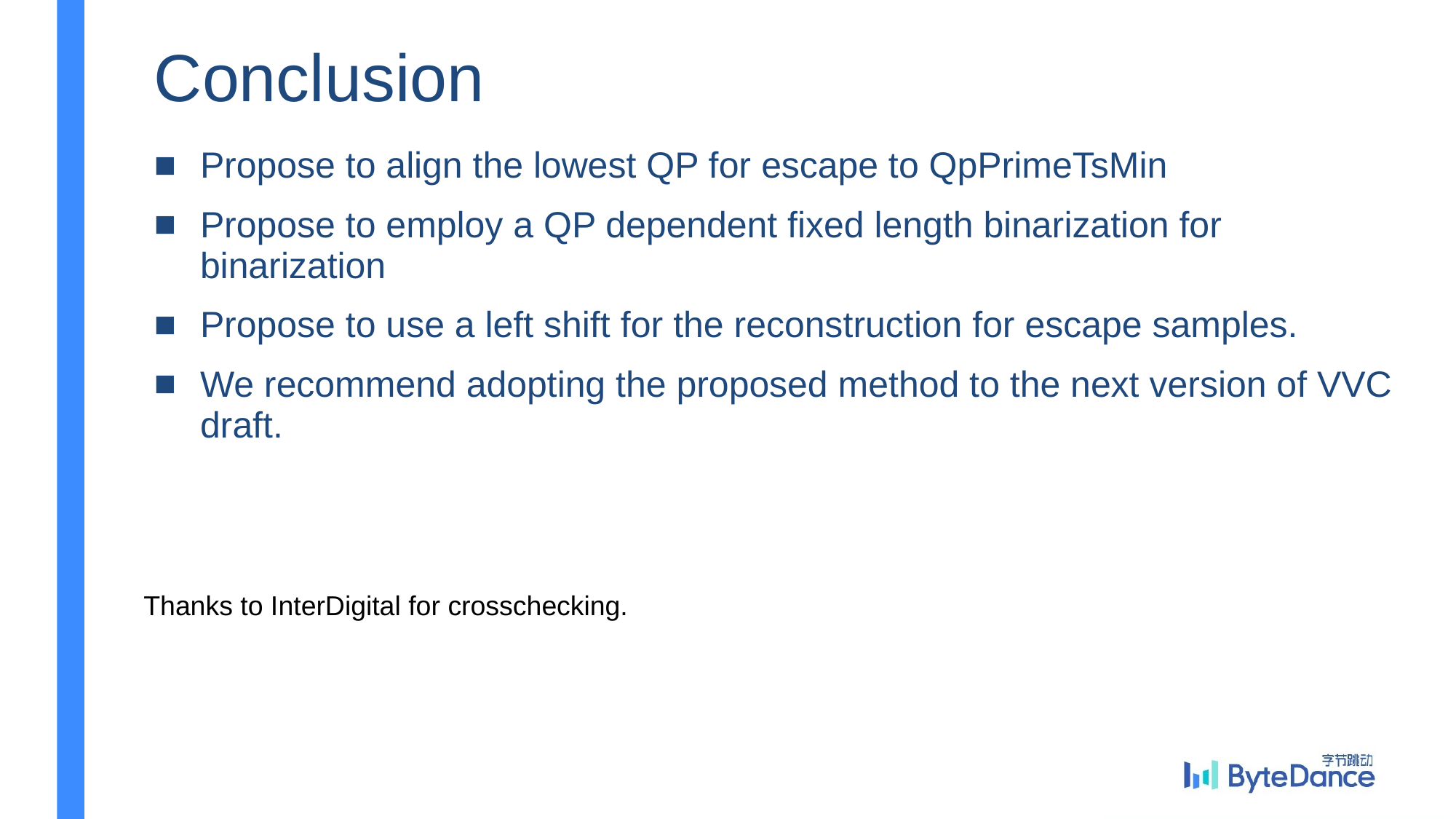

# Conclusion
Propose to align the lowest QP for escape to QpPrimeTsMin
Propose to employ a QP dependent fixed length binarization for binarization
Propose to use a left shift for the reconstruction for escape samples.
We recommend adopting the proposed method to the next version of VVC draft.

Thanks to InterDigital for crosschecking.